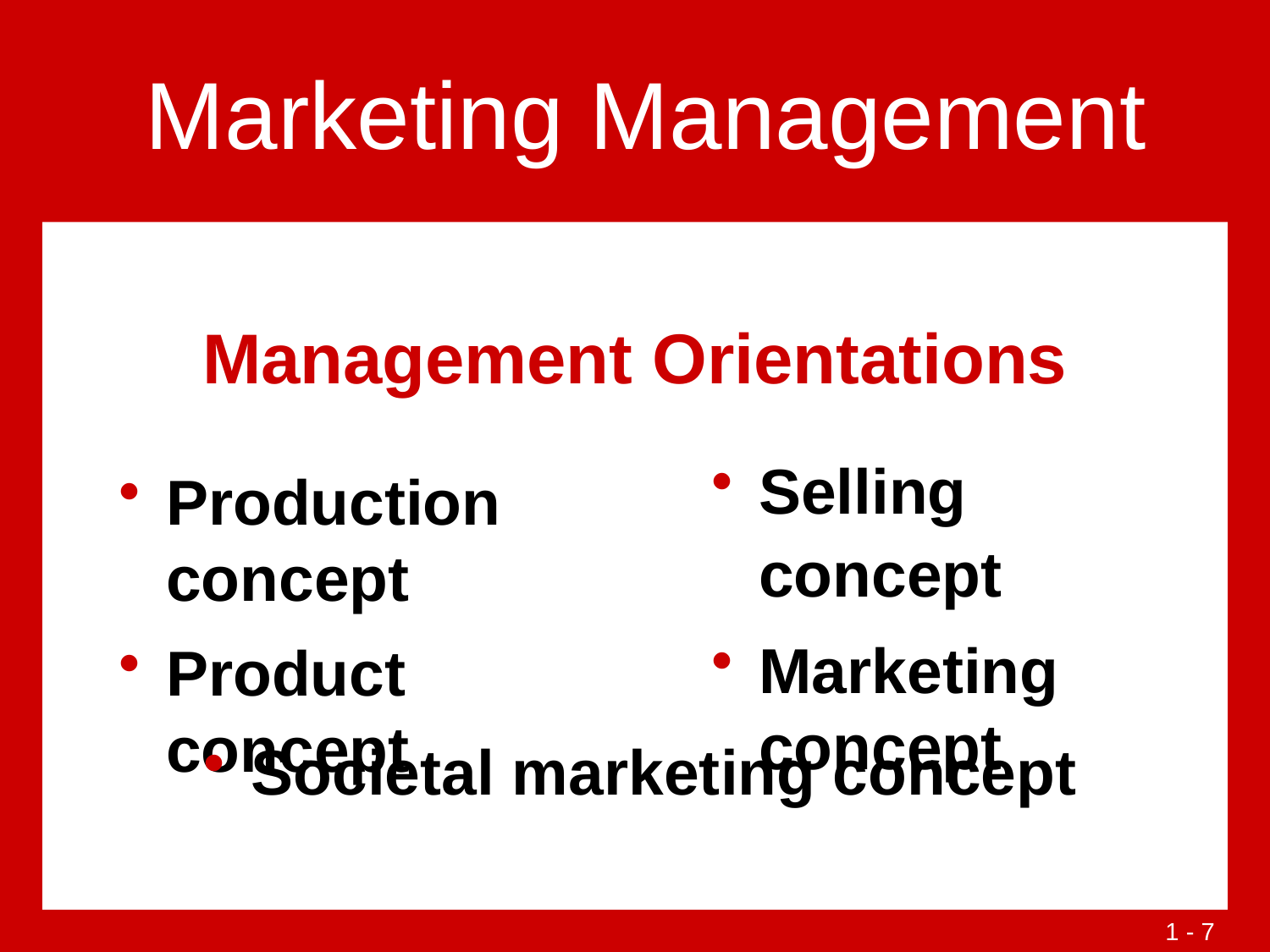

Marketing Management

# Marketing Management
Management Orientations
Selling concept
Marketing concept
Production concept
Product concept

 Societal marketing concept
1 - 7